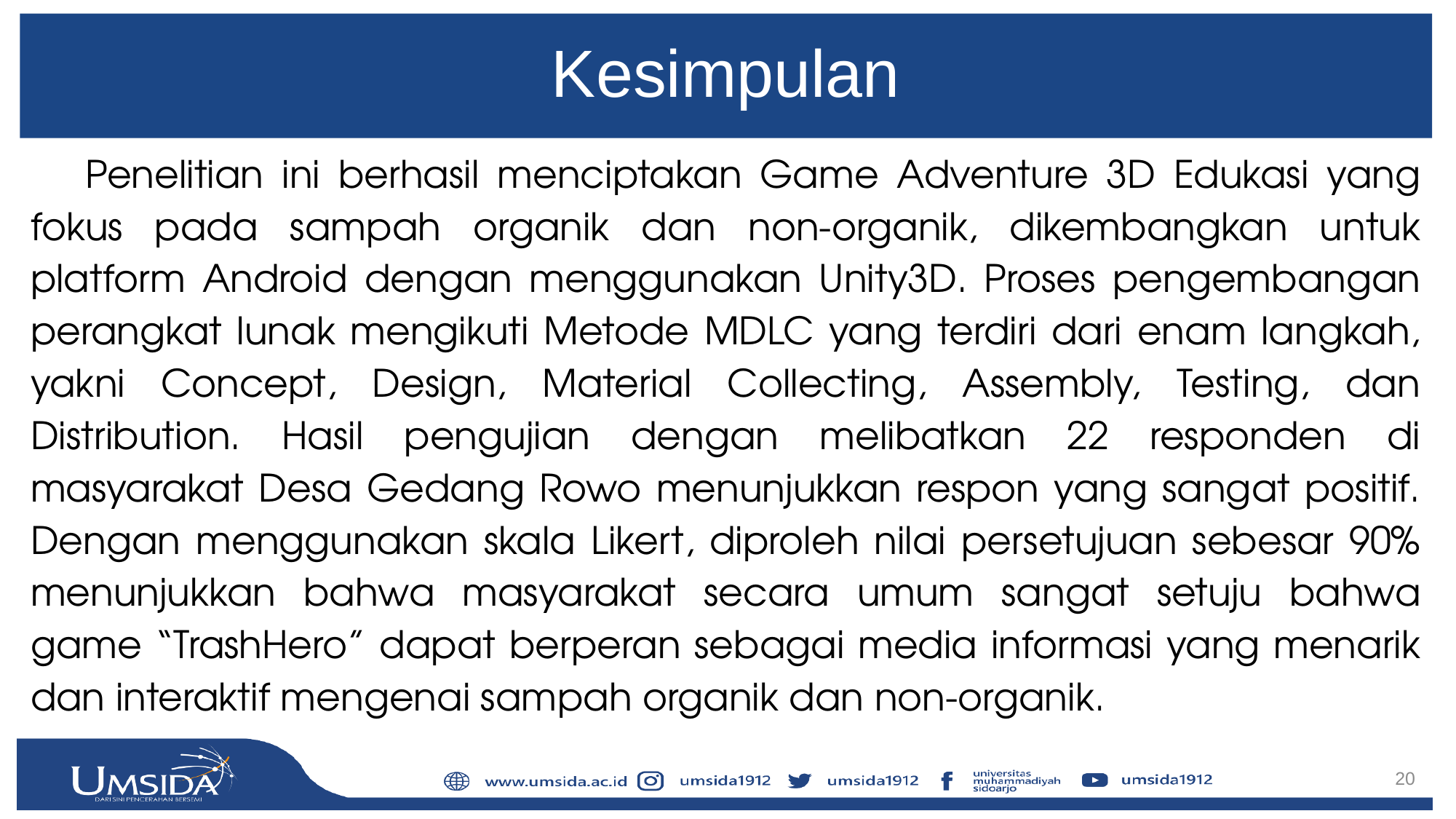

# Kesimpulan
Penelitian ini berhasil menciptakan Game Adventure 3D Edukasi yang fokus pada sampah organik dan non-organik, dikembangkan untuk platform Android dengan menggunakan Unity3D. Proses pengembangan perangkat lunak mengikuti Metode MDLC yang terdiri dari enam langkah, yakni Concept, Design, Material Collecting, Assembly, Testing, dan Distribution. Hasil pengujian dengan melibatkan 22 responden di masyarakat Desa Gedang Rowo menunjukkan respon yang sangat positif. Dengan menggunakan skala Likert, diproleh nilai persetujuan sebesar 90% menunjukkan bahwa masyarakat secara umum sangat setuju bahwa game “TrashHero” dapat berperan sebagai media informasi yang menarik dan interaktif mengenai sampah organik dan non-organik.